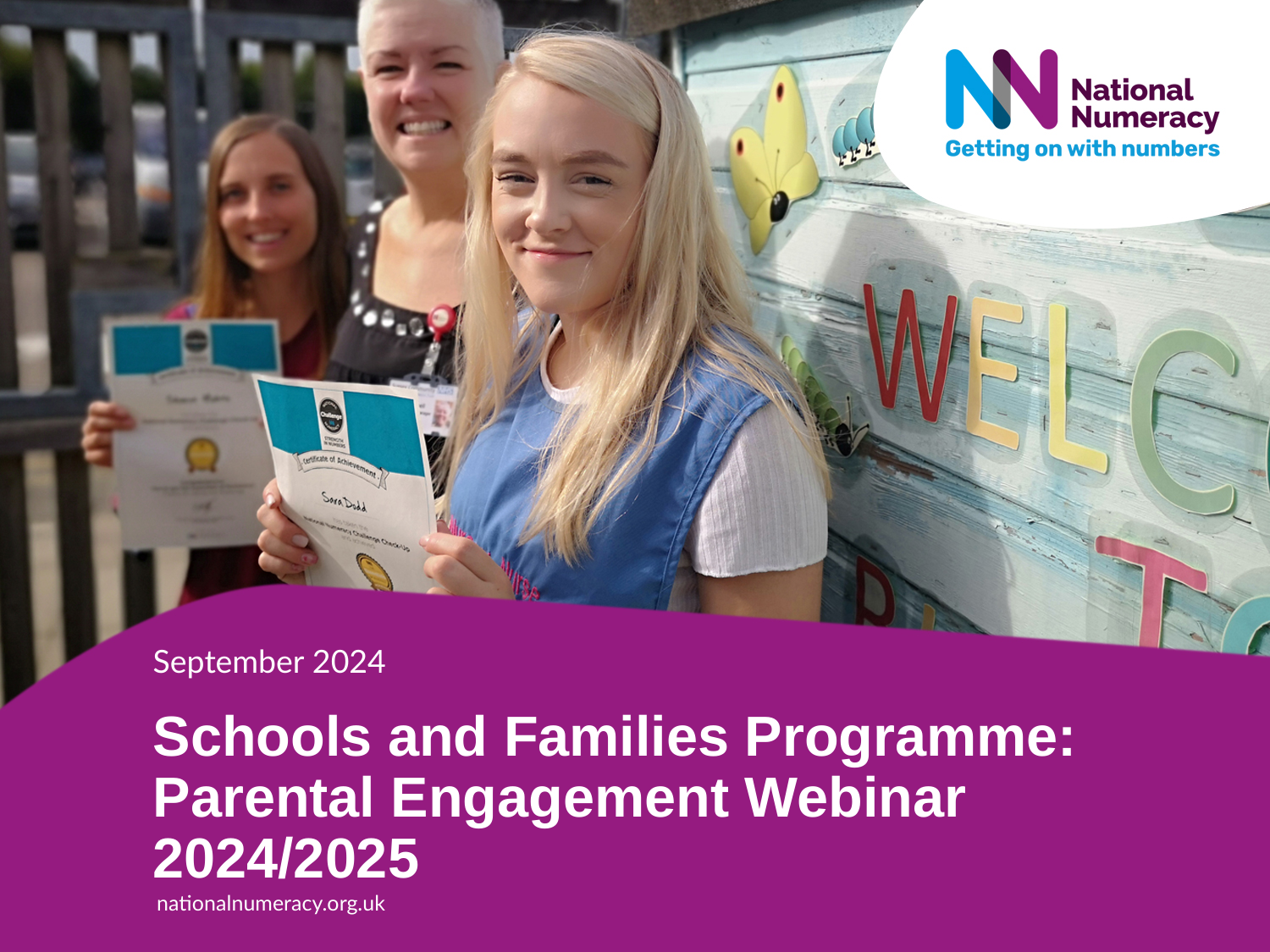

September 2024

Schools and Families Programme: Parental Engagement Webinar 2024/2025